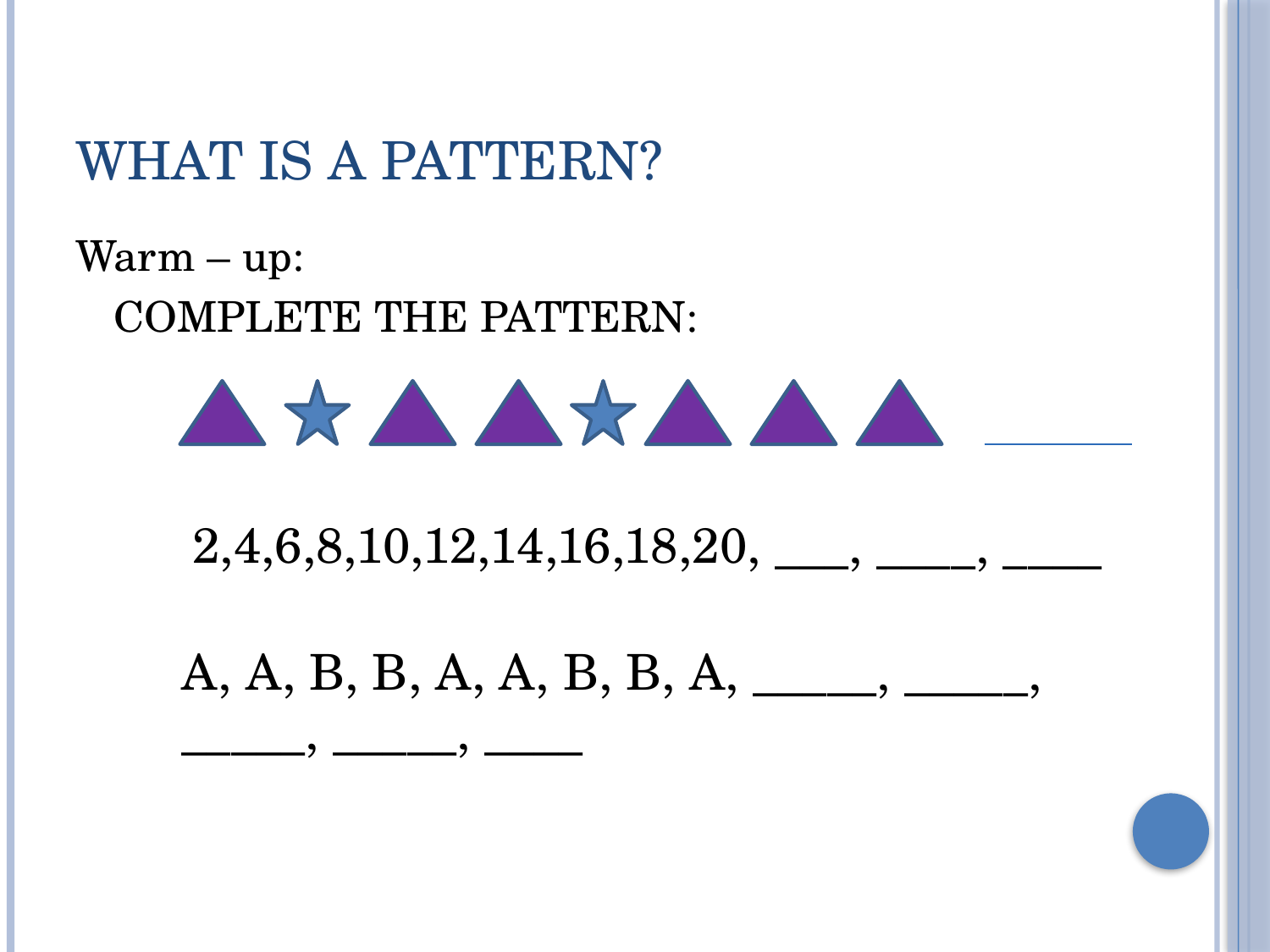

# What is a pattern?
Warm – up:
	COMPLETE THE PATTERN:

2,4,6,8,10,12,14,16,18,20, ___, ____, ____
A, A, B, B, A, A, B, B, A, _____, _____, _____, _____, ____